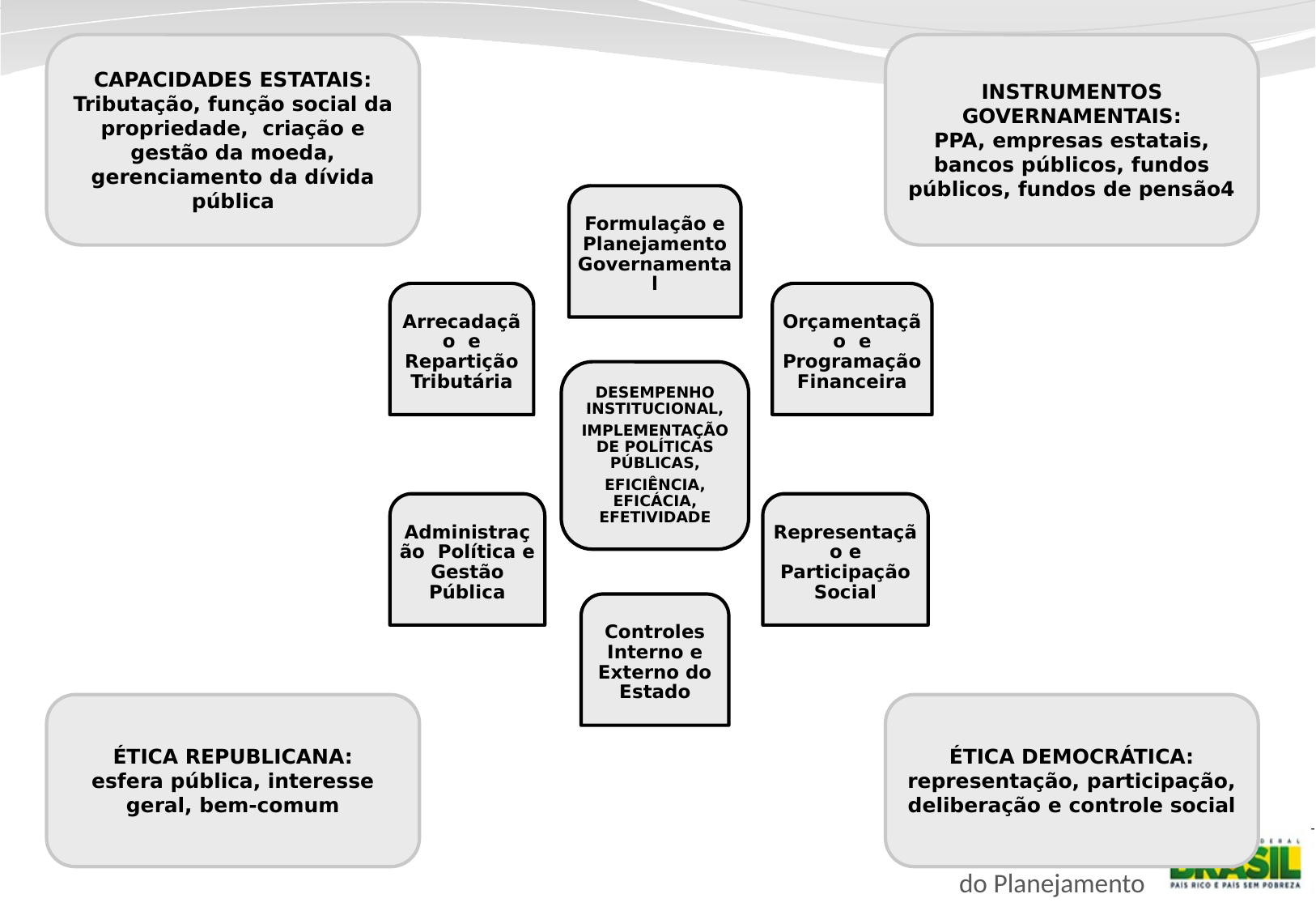

CAPACIDADES ESTATAIS:
Tributação, função social da propriedade,  criação e gestão da moeda, gerenciamento da dívida pública
INSTRUMENTOS GOVERNAMENTAIS:
PPA, empresas estatais, bancos públicos, fundos públicos, fundos de pensão4
DESEMPENHO INSTITUCIONAL,
IMPLEMENTAÇÃO DE POLÍTICAS PÚBLICAS,
EFICIÊNCIA, EFICÁCIA, EFETIVIDADE
Formulação e Planejamento Governamental
Orçamentação  e Programação Financeira
Representação e Participação Social
Controles Interno e Externo do Estado
Administração  Política e Gestão Pública
Arrecadação  e Repartição Tributária
ÉTICA REPUBLICANA:
esfera pública, interesse geral, bem-comum
ÉTICA DEMOCRÁTICA:
representação, participação, deliberação e controle social